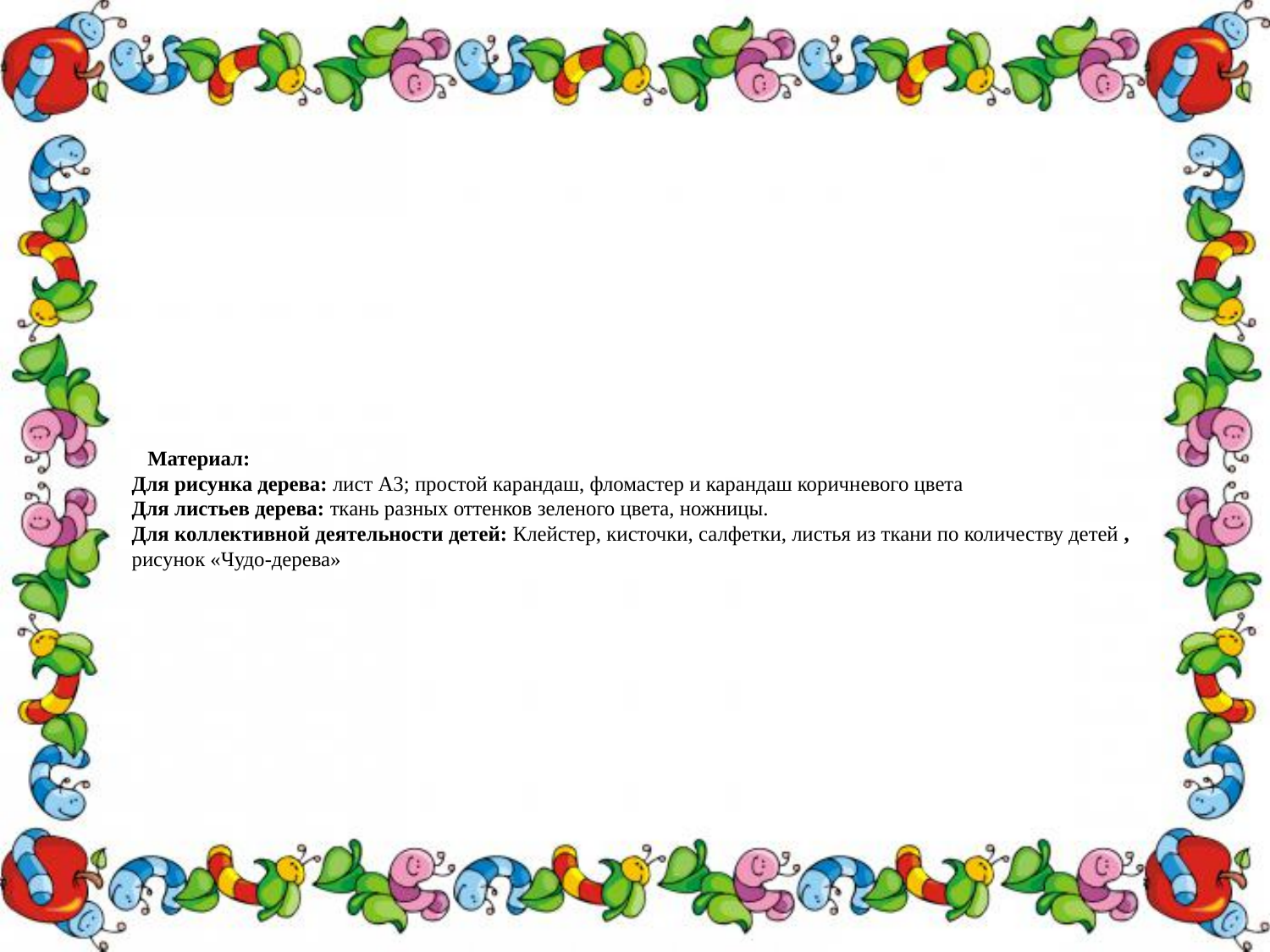

# Материал: Для рисунка дерева: лист А3; простой карандаш, фломастер и карандаш коричневого цвета Для листьев дерева: ткань разных оттенков зеленого цвета, ножницы. Для коллективной деятельности детей: Клейстер, кисточки, салфетки, листья из ткани по количеству детей , рисунок «Чудо-дерева»